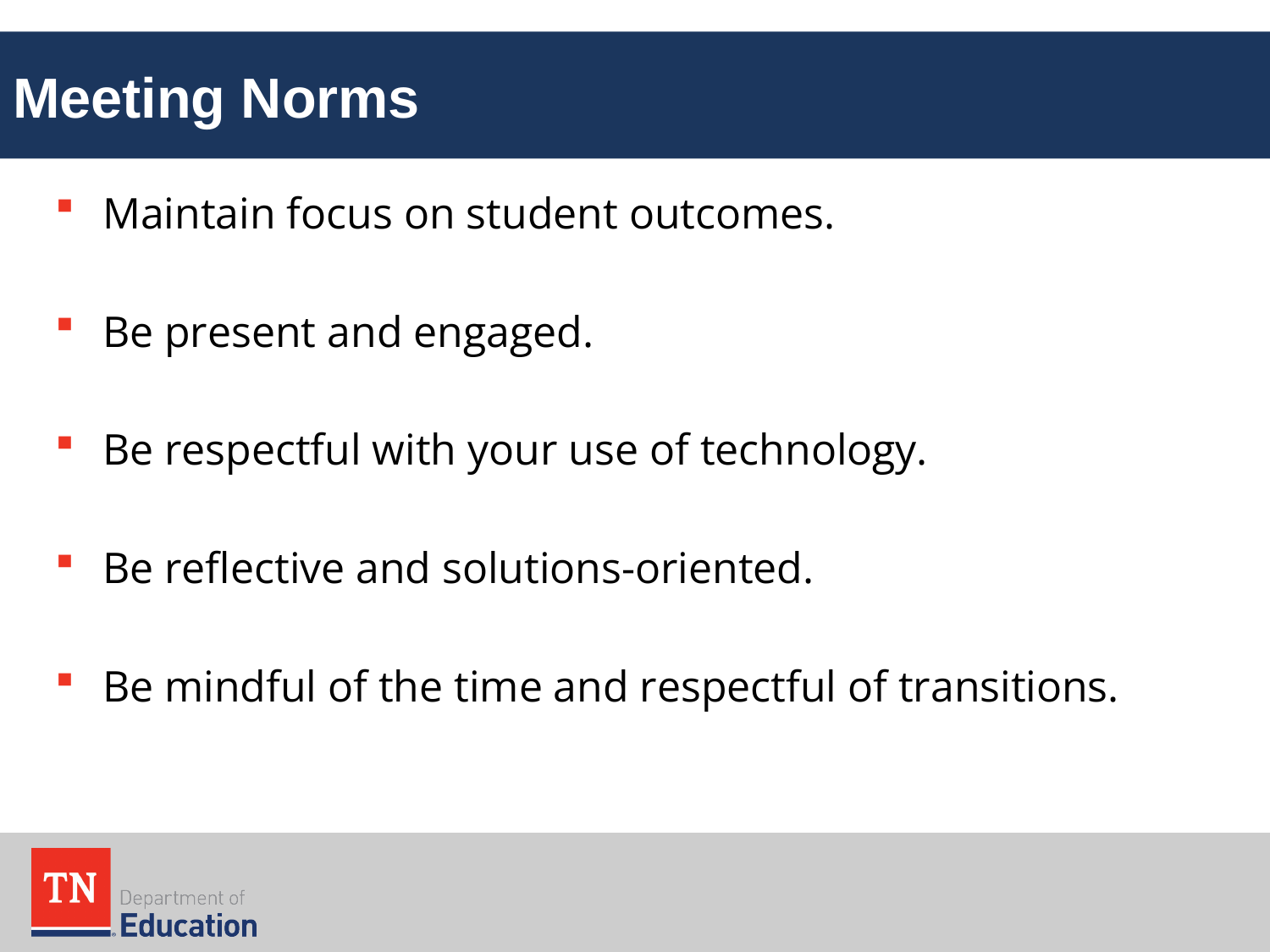

# Meeting Norms
Maintain focus on student outcomes.

Be present and engaged.

Be respectful with your use of technology.

Be reflective and solutions-oriented.

Be mindful of the time and respectful of transitions.